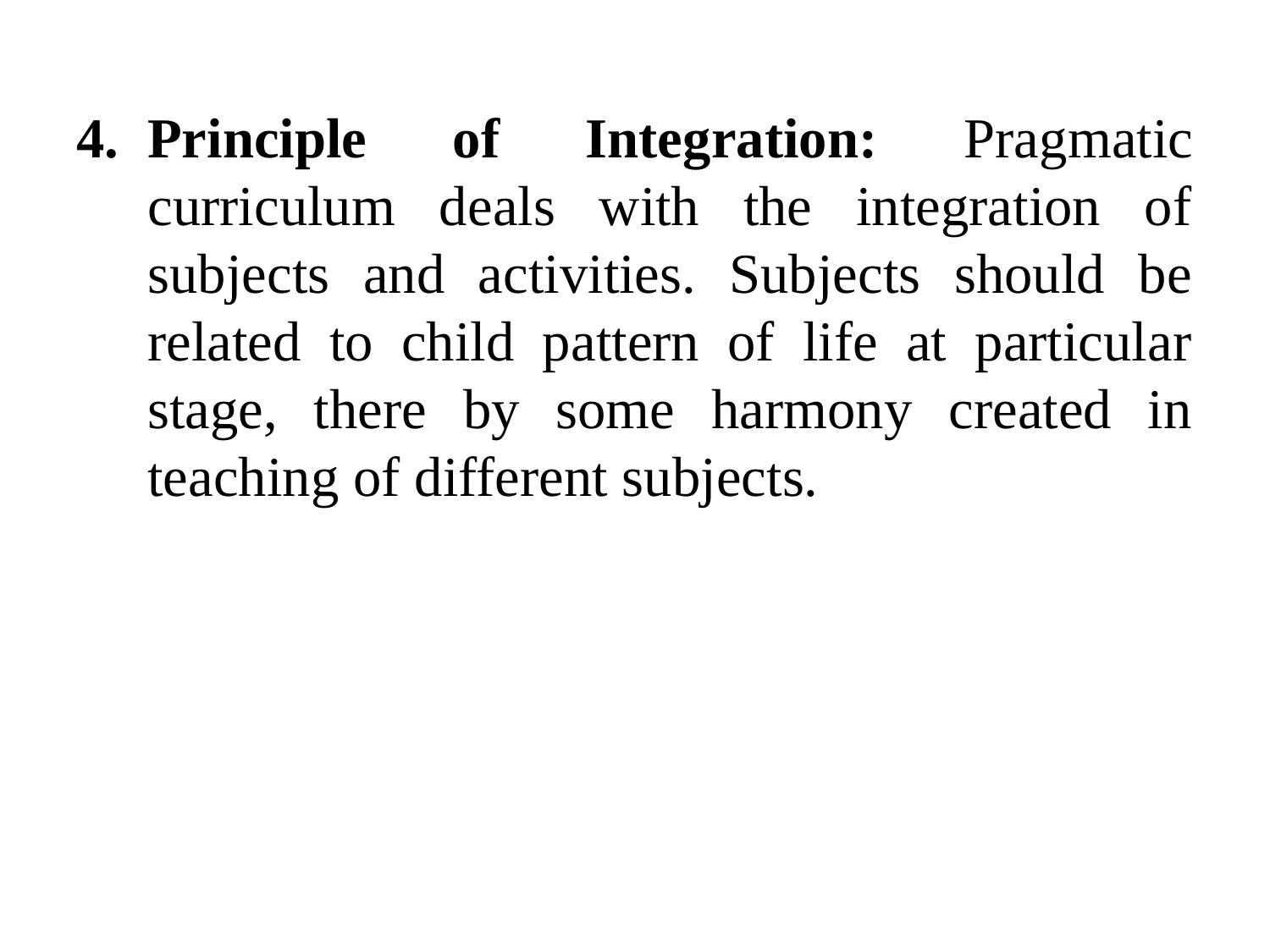

Principle of Integration: Pragmatic curriculum deals with the integration of subjects and activities. Subjects should be related to child pattern of life at particular stage, there by some harmony created in teaching of different subjects.